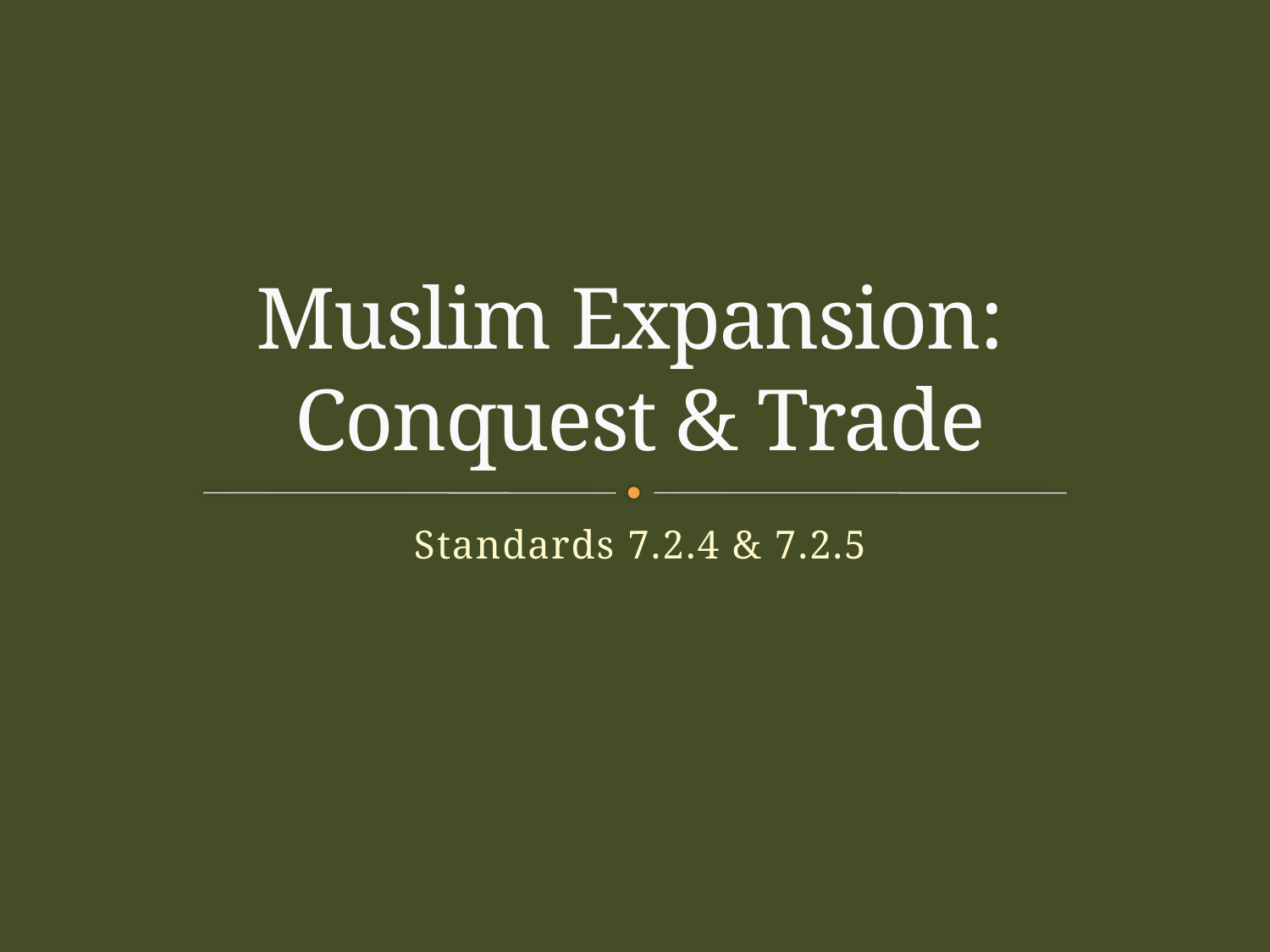

# Muslim Expansion: Conquest & Trade
Standards 7.2.4 & 7.2.5